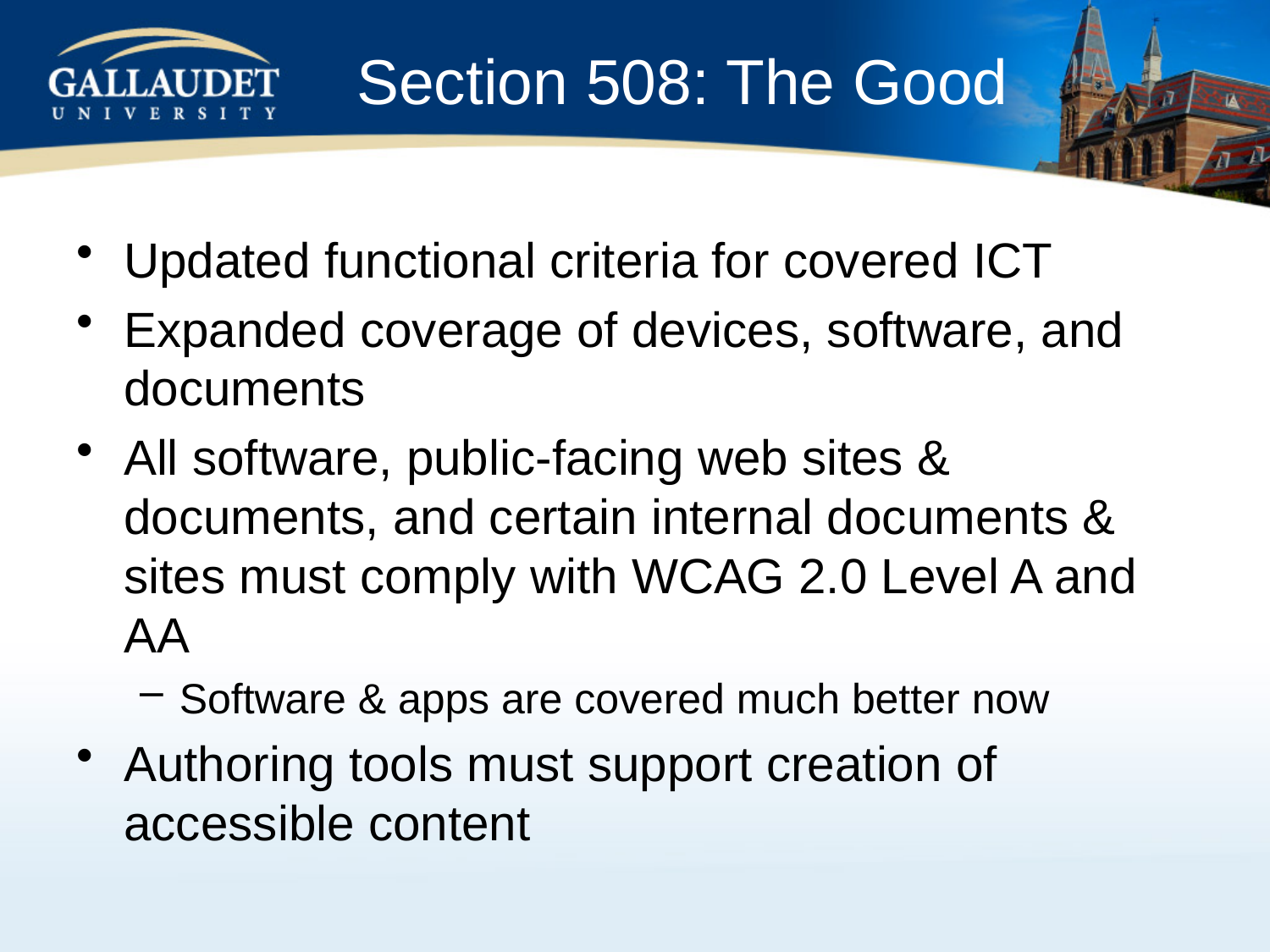

# Section 508: The Good
Updated functional criteria for covered ICT
Expanded coverage of devices, software, and documents
All software, public-facing web sites & documents, and certain internal documents & sites must comply with WCAG 2.0 Level A and AA
Software & apps are covered much better now
Authoring tools must support creation of accessible content